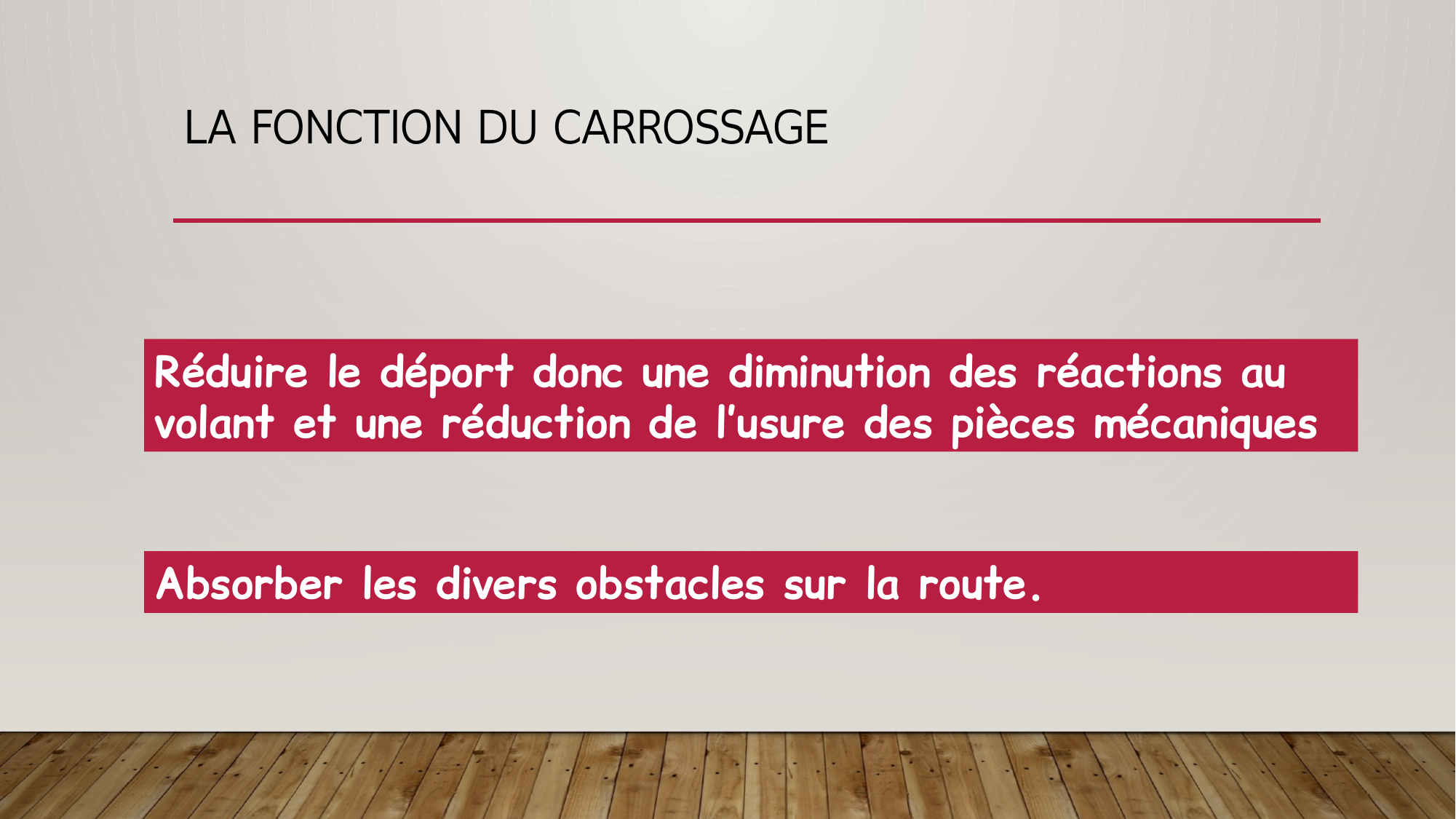

# La fonction du carrossage
Réduire le déport donc une diminution des réactions au volant et une réduction de l’usure des pièces mécaniques
Absorber les divers obstacles sur la route.